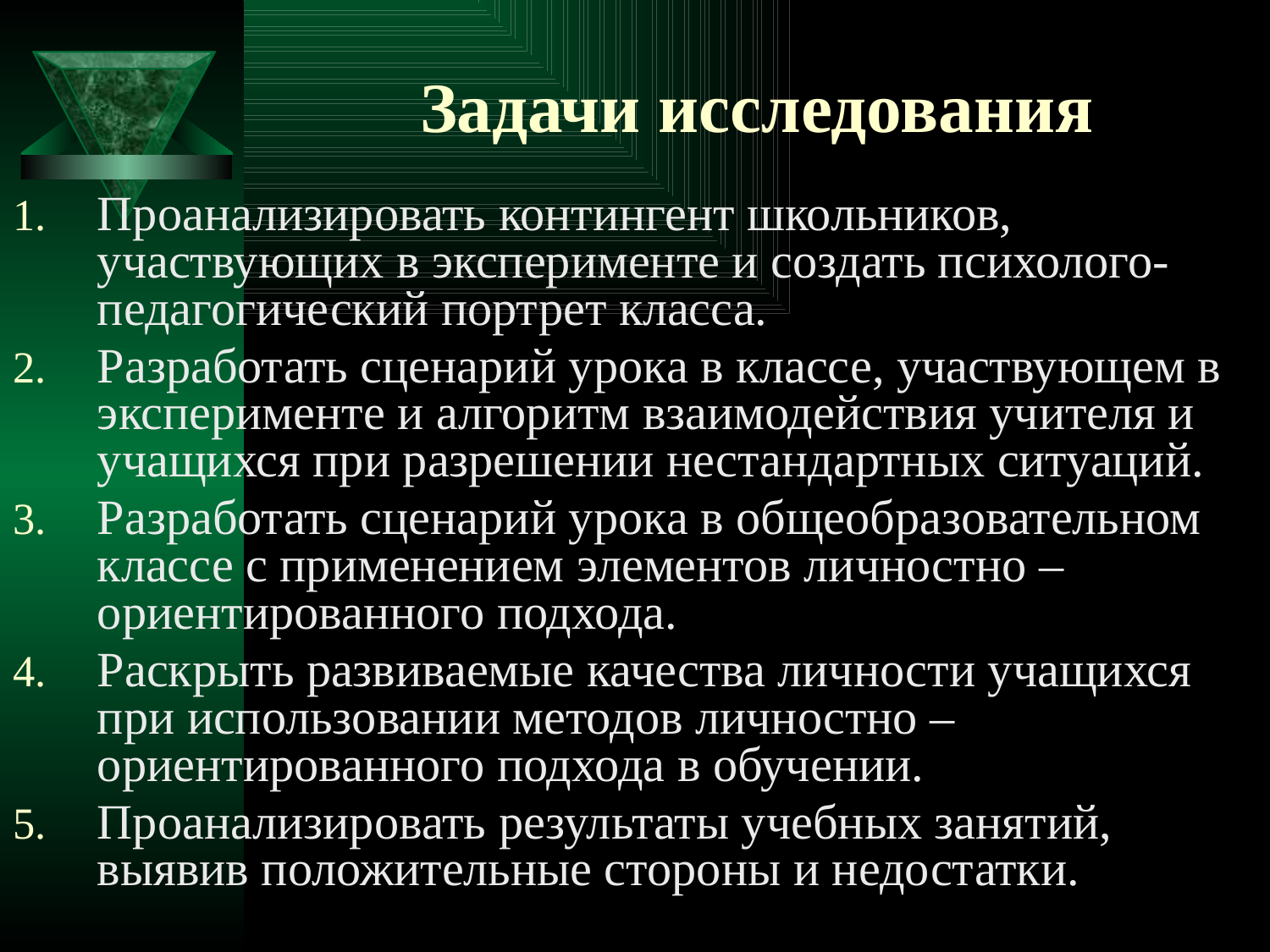

# Задачи исследования
Проанализировать контингент школьников, участвующих в эксперименте и создать психолого-педагогический портрет класса.
Разработать сценарий урока в классе, участвующем в эксперименте и алгоритм взаимодействия учителя и учащихся при разрешении нестандартных ситуаций.
Разработать сценарий урока в общеобразовательном классе с применением элементов личностно – ориентированного подхода.
Раскрыть развиваемые качества личности учащихся при использовании методов личностно – ориентированного подхода в обучении.
Проанализировать результаты учебных занятий, выявив положительные стороны и недостатки.